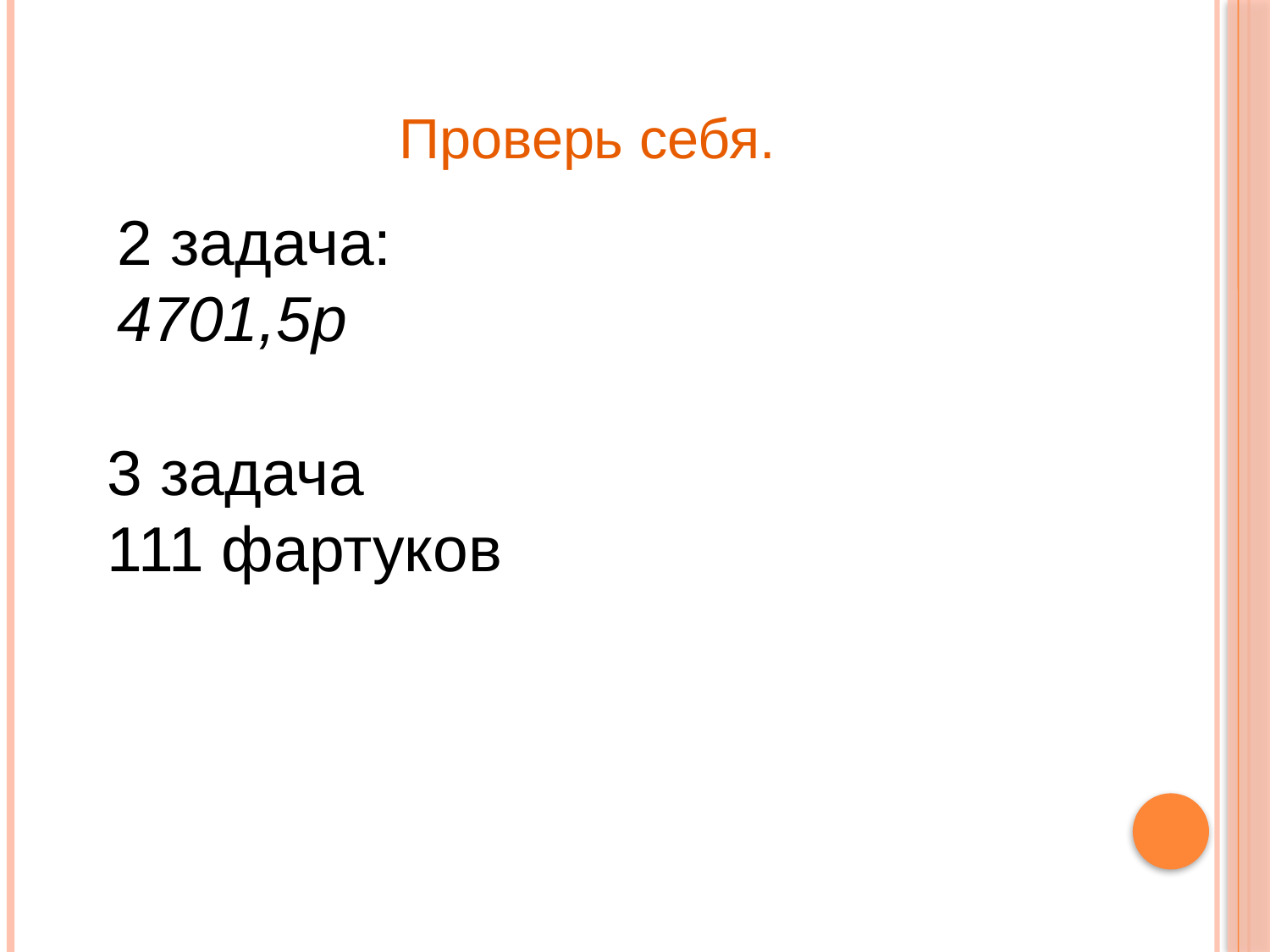

Проверь себя.
2 задача:
4701,5р
3 задача
111 фартуков